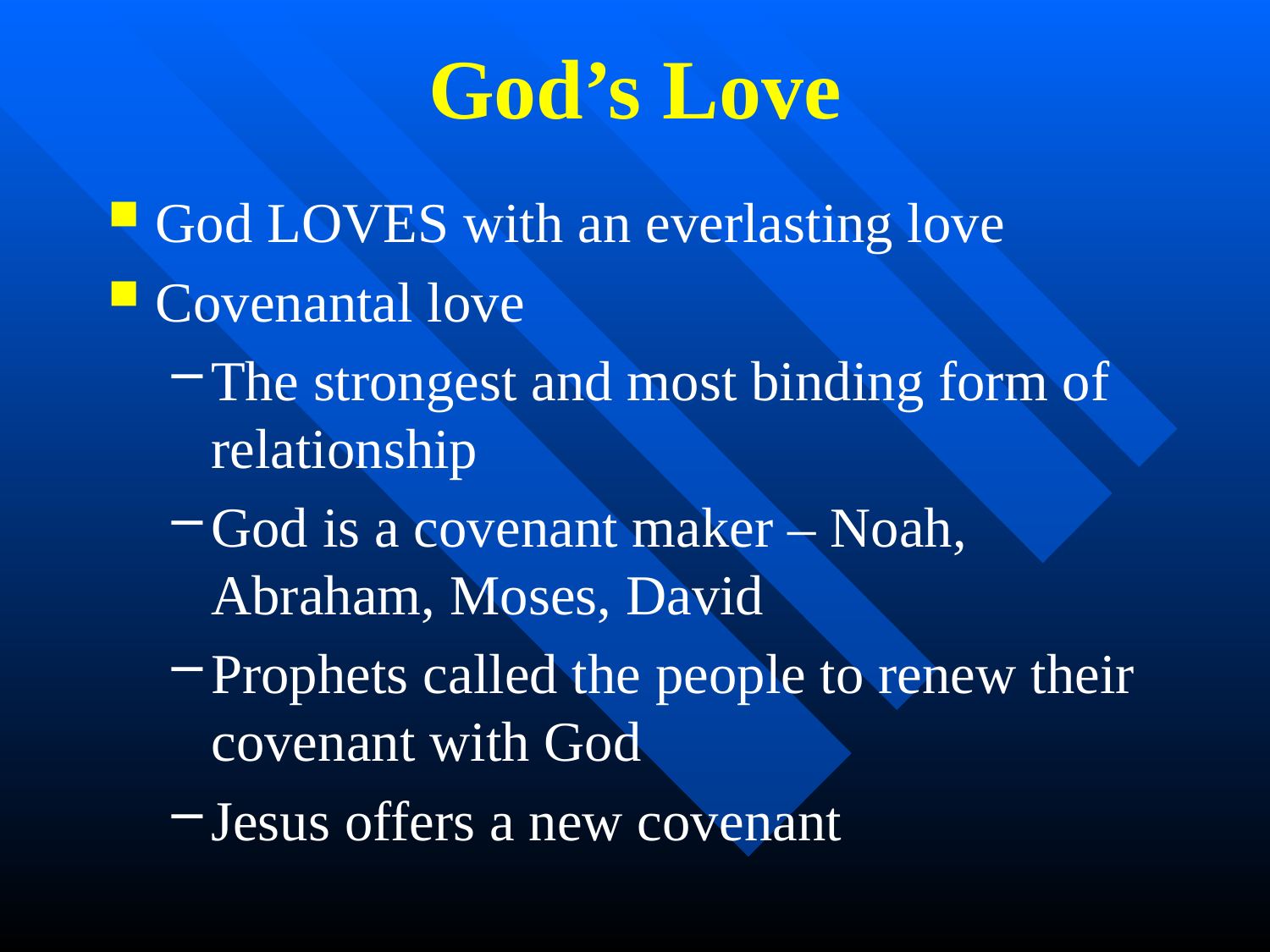

# God’s Love
God LOVES with an everlasting love
Covenantal love
The strongest and most binding form of relationship
God is a covenant maker – Noah, Abraham, Moses, David
Prophets called the people to renew their covenant with God
Jesus offers a new covenant